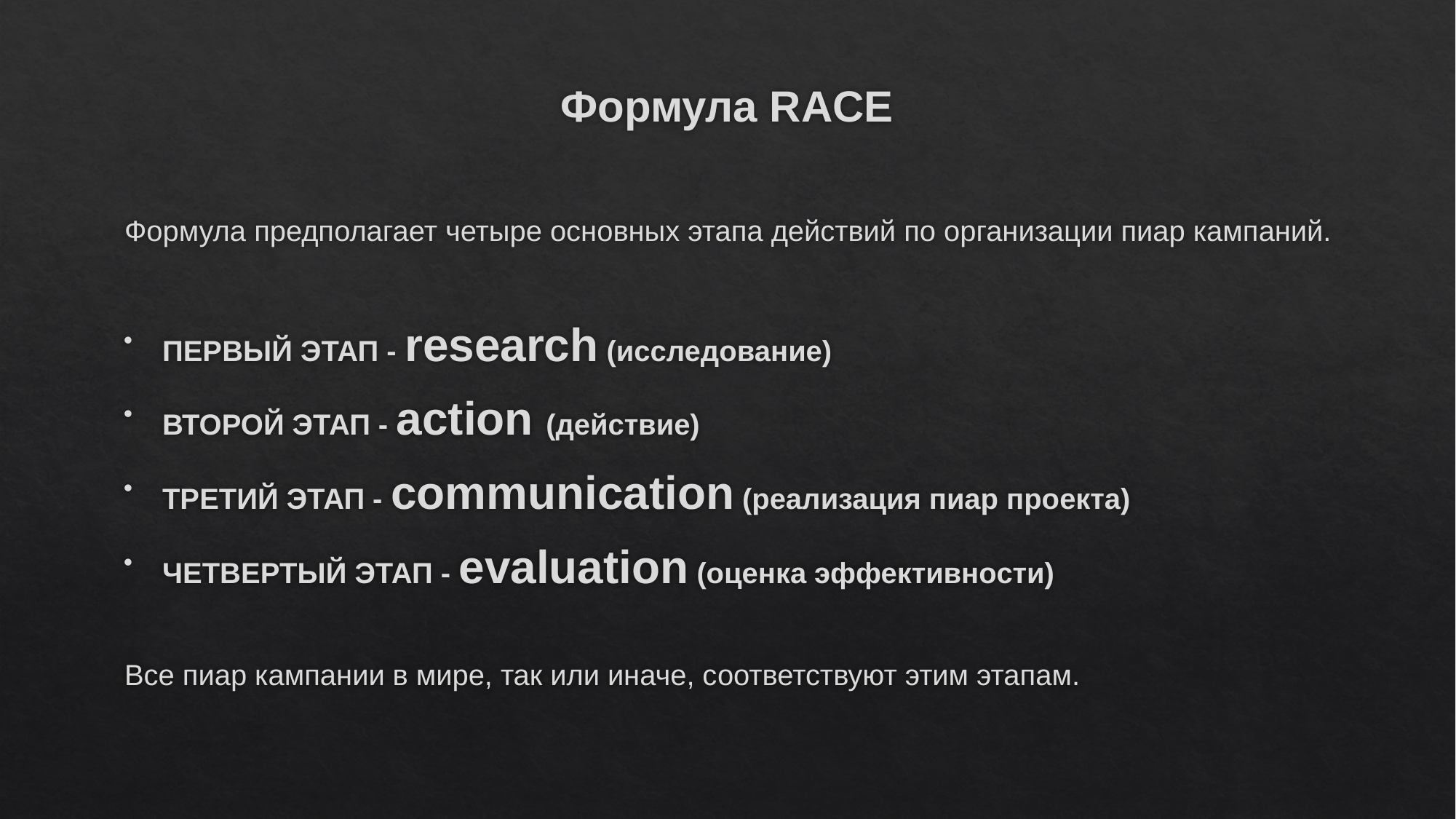

# Формула RACE
Формула предполагает четыре основных этапа действий по организации пиар кампаний.

ПЕРВЫЙ ЭТАП - research (исследование)
ВТОРОЙ ЭТАП - action (действие)
ТРЕТИЙ ЭТАП - communication (реализация пиар проекта)
ЧЕТВЕРТЫЙ ЭТАП - evaluation (оценка эффективности)

Все пиар кампании в мире, так или иначе, соответствуют этим этапам.